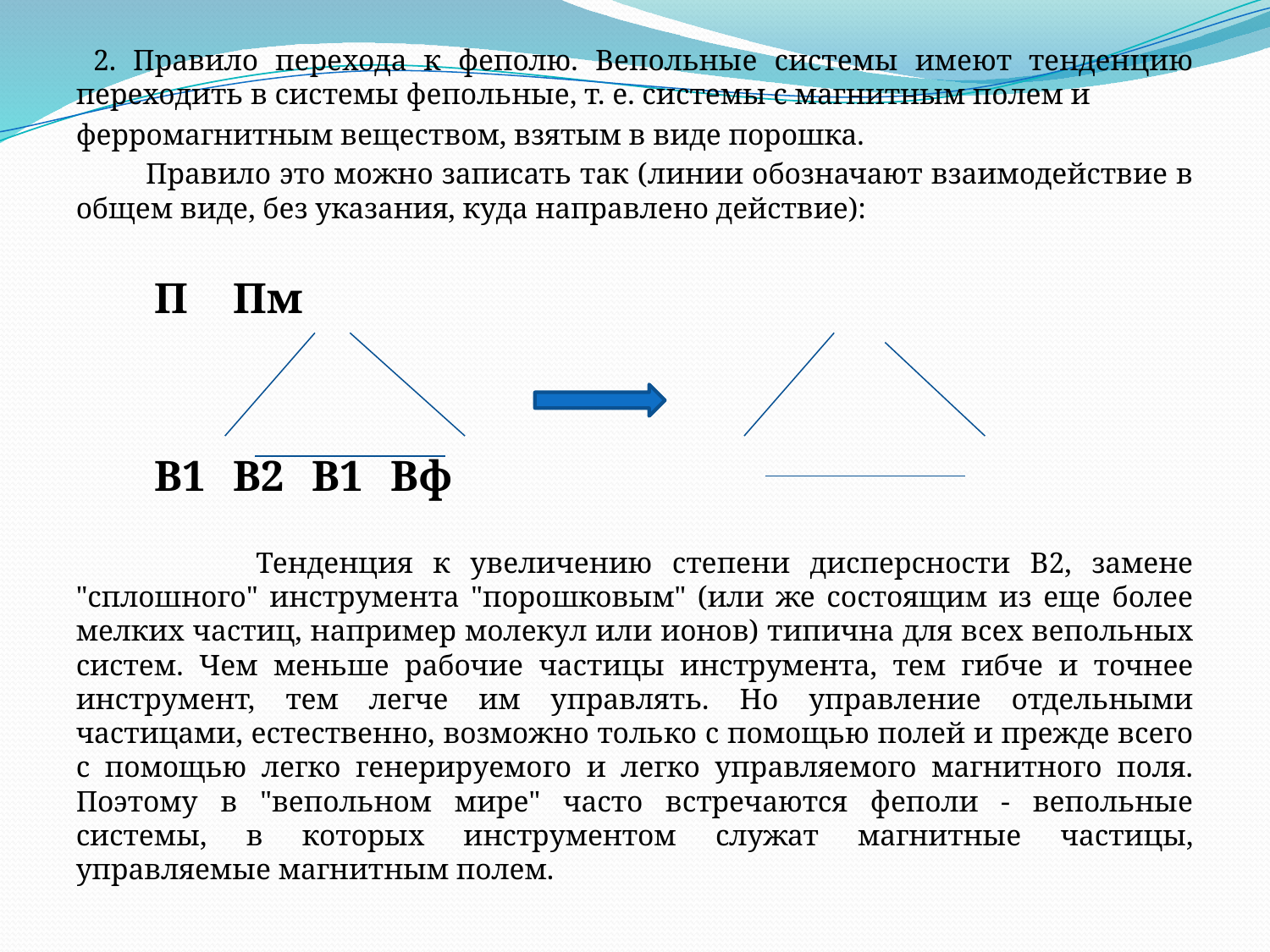

2. Правило перехода к феполю. Вепольные системы имеют тенденцию переходить в системы фепольные, т. е. системы с магнитным полем и
ферромагнитным веществом, взятым в виде порошка.
        Правило это можно записать так (линии обозначают взаимодействие в общем виде, без указания, куда направлено действие):

		П				Пм

	В1		В2		В1		Вф

         Тенденция к увеличению степени дисперсности В2, замене "сплошного" инструмента "порошковым" (или же состоящим из еще более мелких частиц, например молекул или ионов) типична для всех вепольных систем. Чем меньше рабочие частицы инструмента, тем гибче и точнее инструмент, тем легче им управлять. Но управление отдельными частицами, естественно, возможно только с помощью полей и прежде всего с помощью легко генерируемого и легко управляемого магнитного поля. Поэтому в "вепольном мире" часто встречаются феполи - вепольные системы, в которых инструментом служат магнитные частицы, управляемые магнитным полем.